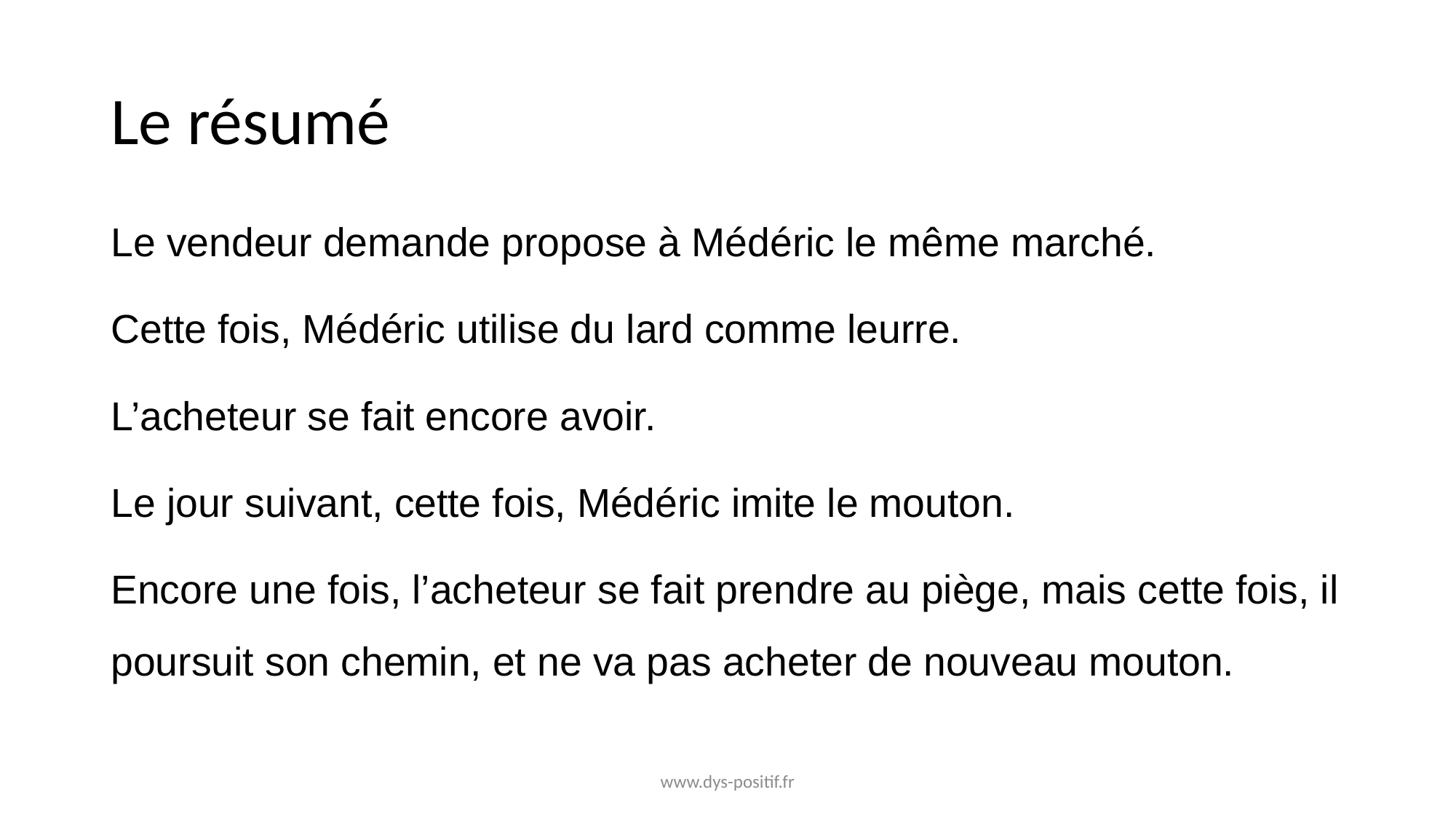

# Le résumé
Le vendeur demande propose à Médéric le même marché.
Cette fois, Médéric utilise du lard comme leurre.
L’acheteur se fait encore avoir.
Le jour suivant, cette fois, Médéric imite le mouton.
Encore une fois, l’acheteur se fait prendre au piège, mais cette fois, il poursuit son chemin, et ne va pas acheter de nouveau mouton.
www.dys-positif.fr